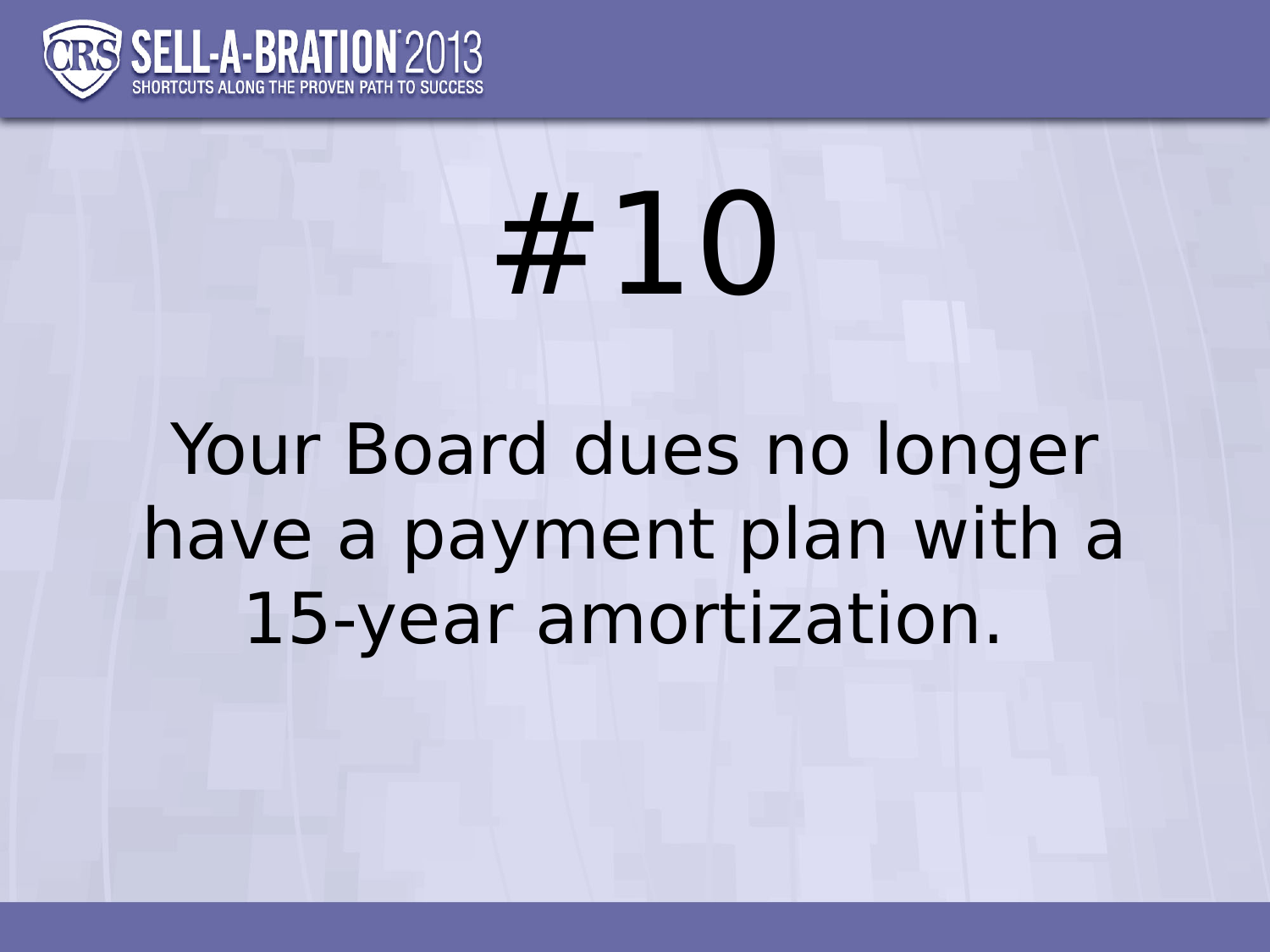

#10
Your Board dues no longer have a payment plan with a 15-year amortization.